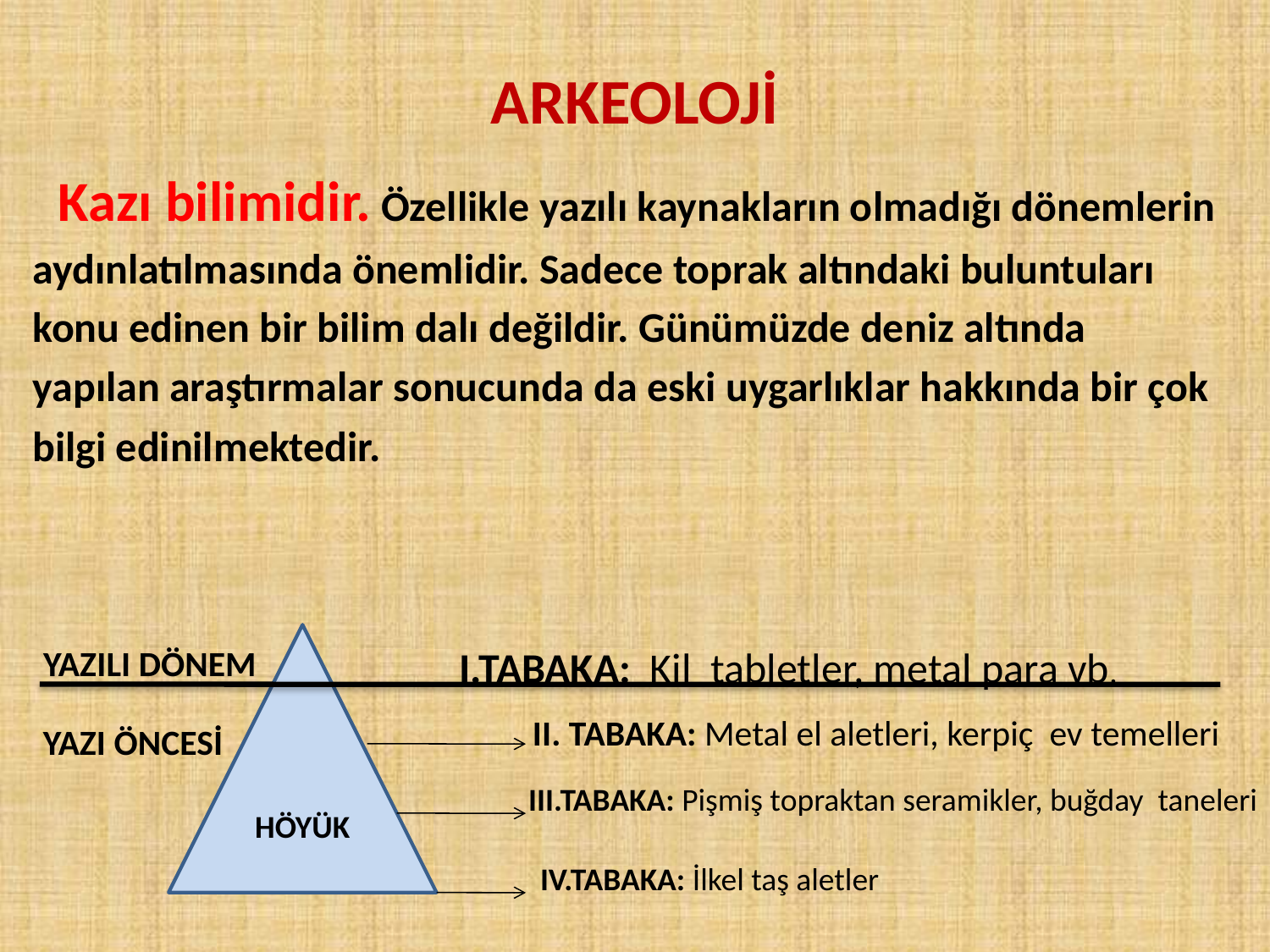

# ARKEOLOJİ
  Kazı bilimidir. Özellikle yazılı kaynakların olmadığı dönemlerin
aydınlatılmasında önemlidir. Sadece toprak altındaki buluntuları
konu edinen bir bilim dalı değildir. Günümüzde deniz altında
yapılan araştırmalar sonucunda da eski uygarlıklar hakkında bir çok
bilgi edinilmektedir.

HÖYÜK
YAZILI DÖNEM
I.TABAKA:  Kil  tabletler, metal para vb.
II. TABAKA: Metal el aletleri, kerpiç  ev temelleri
YAZI ÖNCESİ
III.TABAKA: Pişmiş topraktan seramikler, buğday  taneleri
IV.TABAKA: İlkel taş aletler